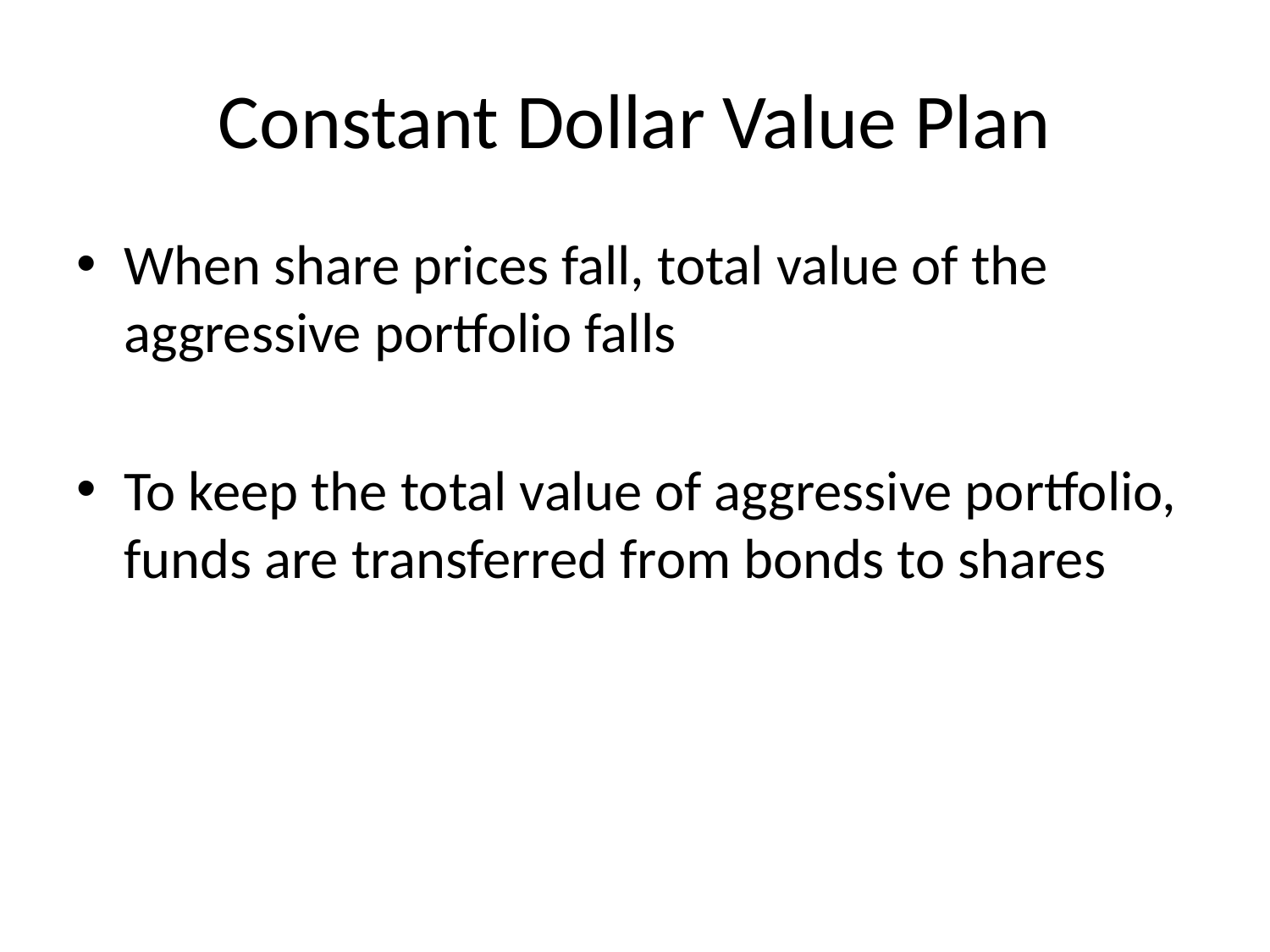

# Constant Dollar Value Plan
When share prices fall, total value of the aggressive portfolio falls

To keep the total value of aggressive portfolio, funds are transferred from bonds to shares